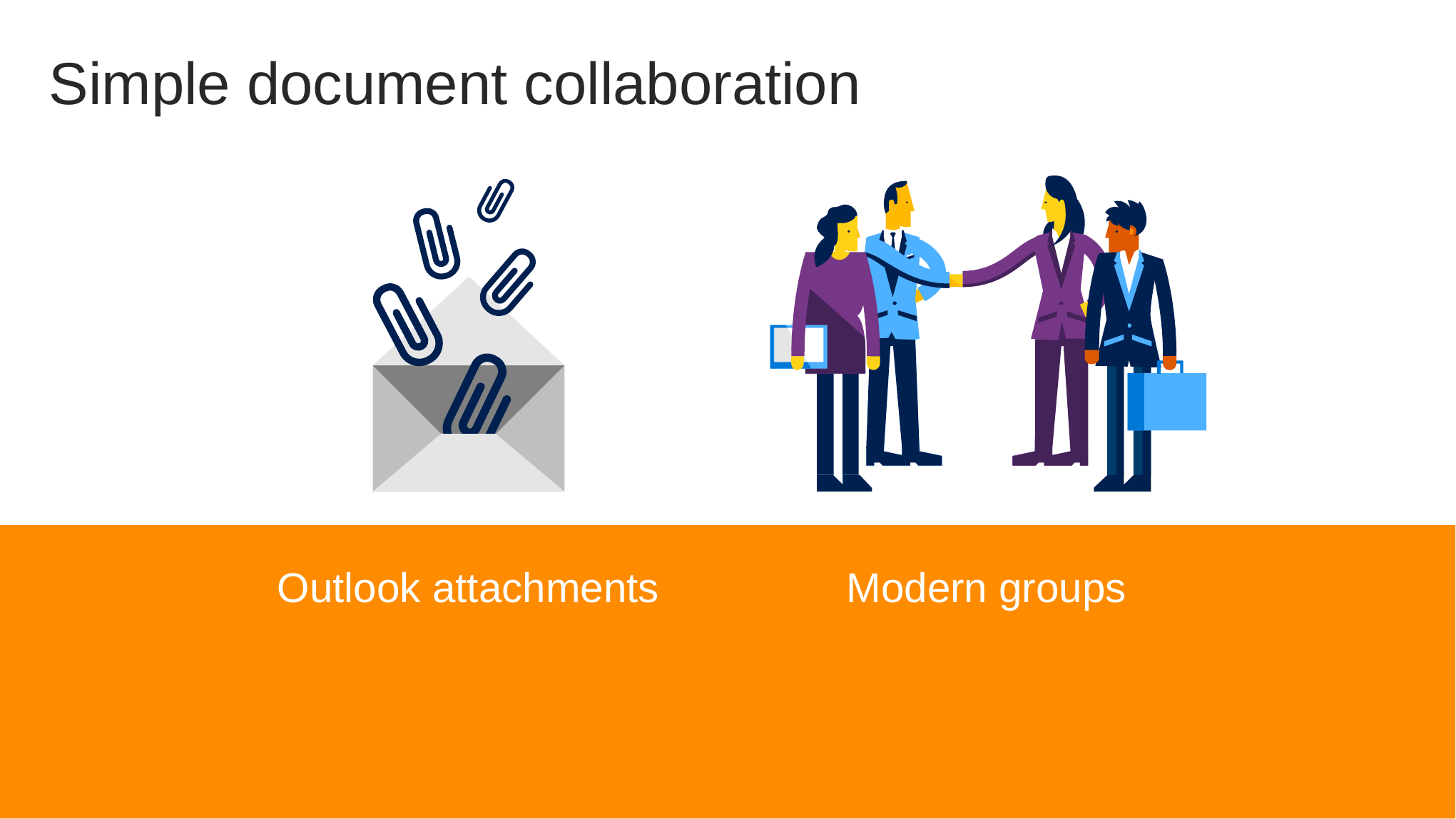

Simple document collaboration

Outlook attachments
Modern groups